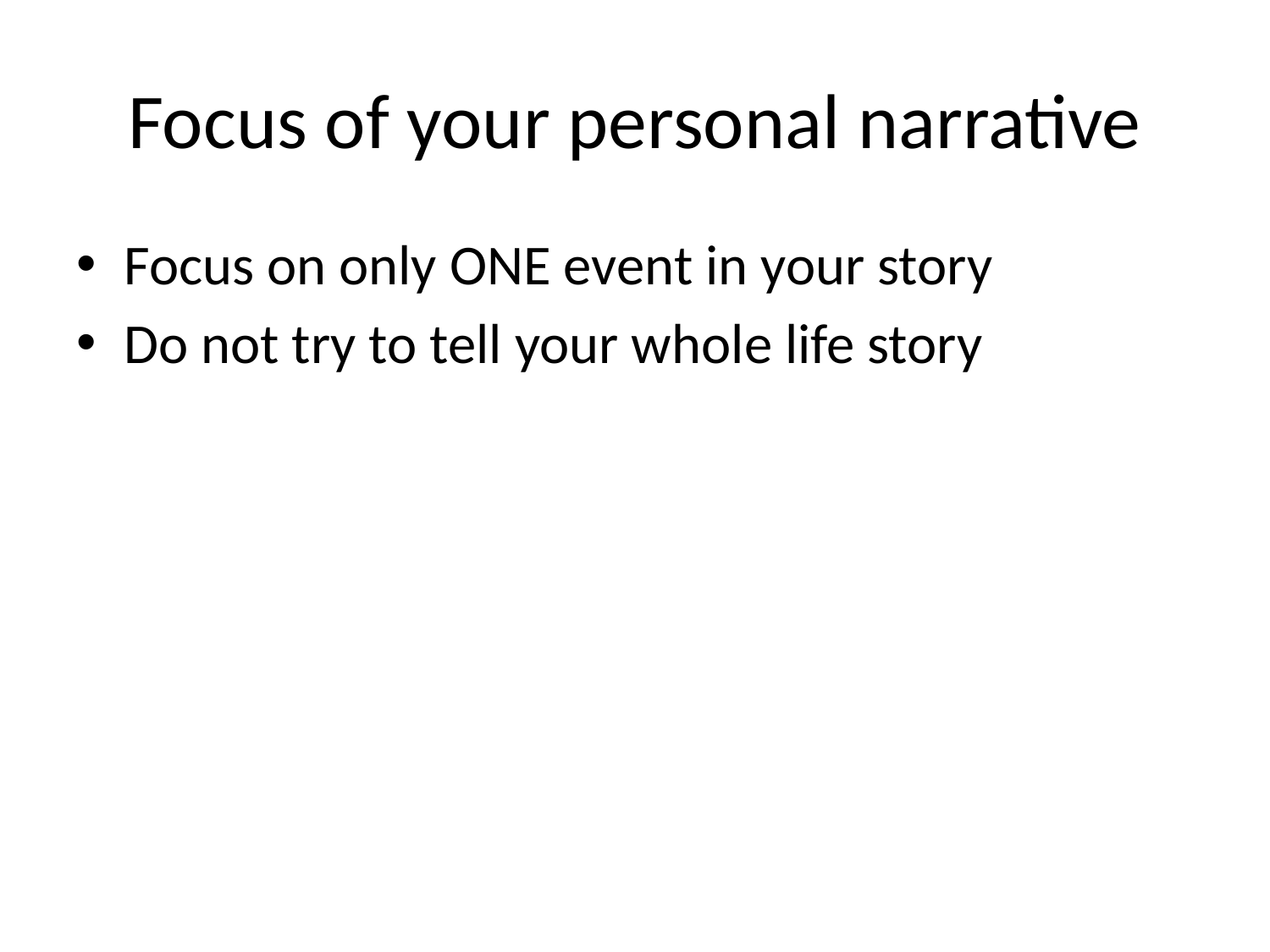

# Focus of your personal narrative
Focus on only ONE event in your story
Do not try to tell your whole life story